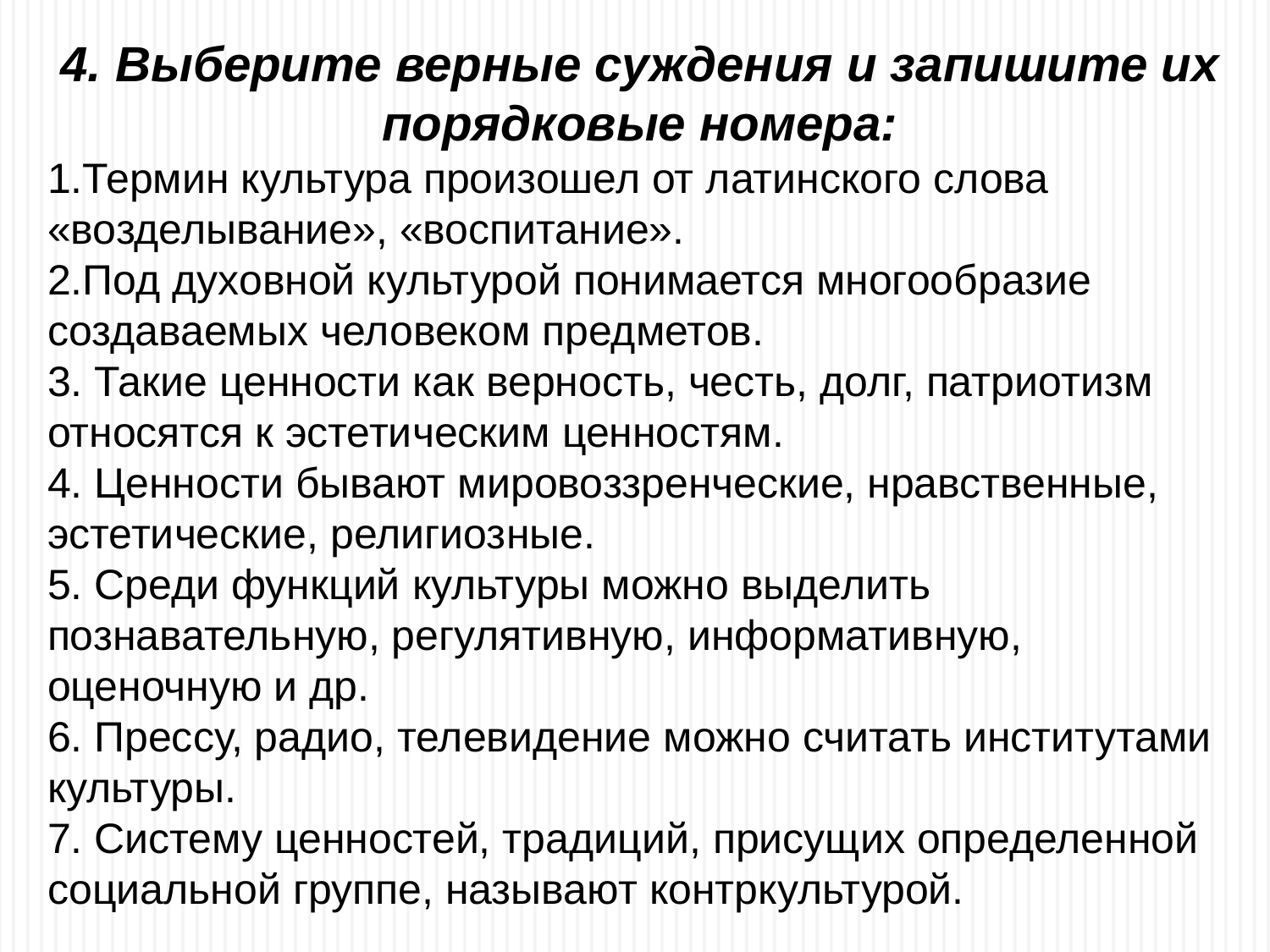

4. Выберите верные суждения и запишите их порядковые номера:
1.Термин культура произошел от латинского слова «возделывание», «воспитание».
2.Под духовной культурой понимается многообразие создаваемых человеком предметов.
3. Такие ценности как верность, честь, долг, патриотизм относятся к эстетическим ценностям.
4. Ценности бывают мировоззренческие, нравственные, эстетические, религиозные.
5. Среди функций культуры можно выделить познавательную, регулятивную, информативную, оценочную и др.
6. Прессу, радио, телевидение можно считать институтами культуры.
7. Систему ценностей, традиций, присущих определенной социальной группе, называют контркультурой.